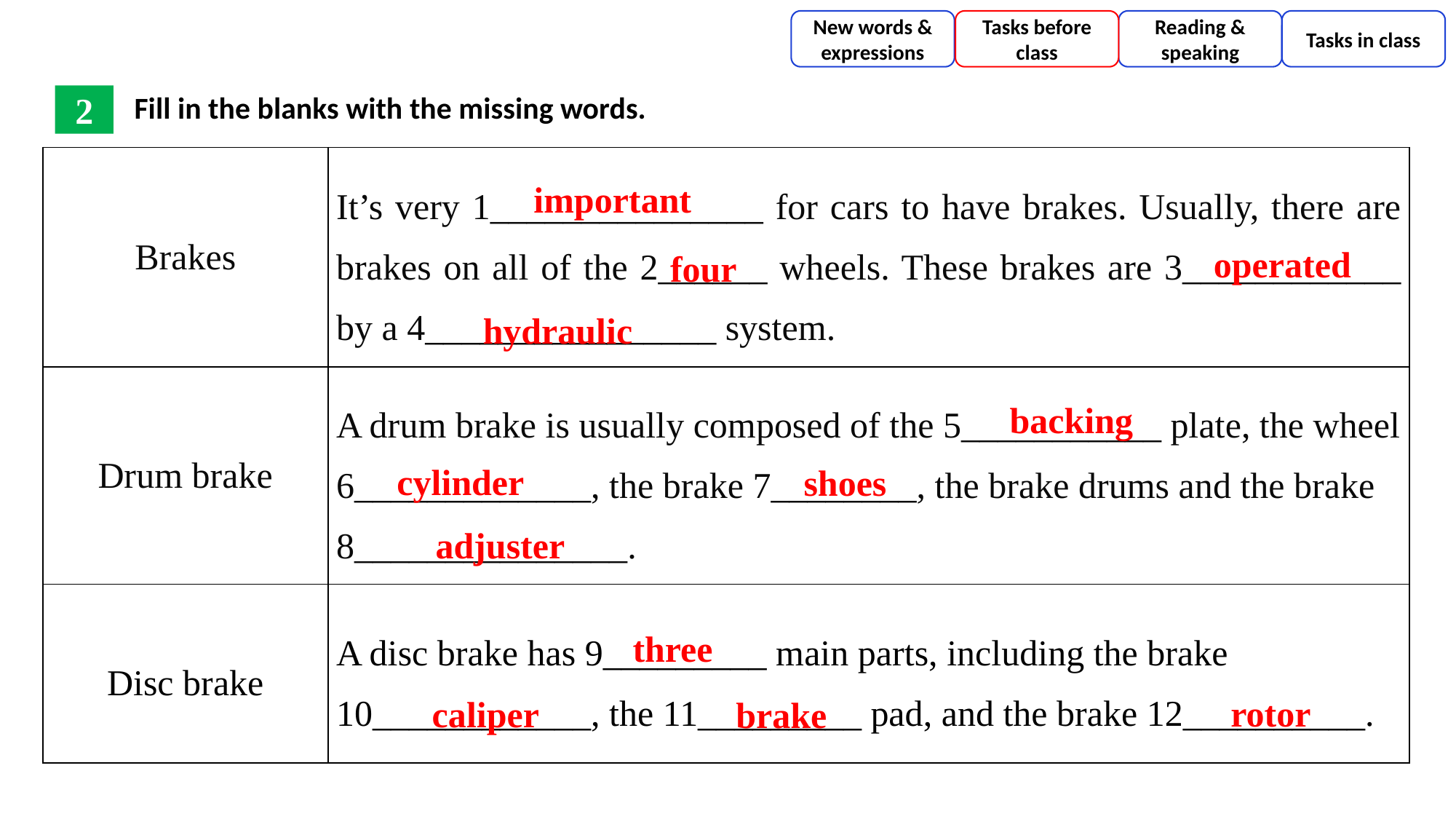

New words & expressions
Tasks before class
Reading & speaking
Tasks in class
Fill in the blanks with the missing words.

2
| Brakes | It’s very 1\_\_\_\_\_\_\_\_\_\_\_\_\_\_\_ for cars to have brakes. Usually, there are brakes on all of the 2\_\_\_\_\_\_ wheels. These brakes are 3\_\_\_\_\_\_\_\_\_\_\_\_ by a 4\_\_\_\_\_\_\_\_\_\_\_\_\_\_\_\_ system. |
| --- | --- |
| Drum brake | A drum brake is usually composed of the 5\_\_\_\_\_\_\_\_\_\_\_ plate, the wheel 6\_\_\_\_\_\_\_\_\_\_\_\_\_, the brake 7\_\_\_\_\_\_\_\_, the brake drums and the brake 8\_\_\_\_\_\_\_\_\_\_\_\_\_\_\_. |
| Disc brake | A disc brake has 9\_\_\_\_\_\_\_\_\_ main parts, including the brake 10\_\_\_\_\_\_\_\_\_\_\_\_, the 11\_\_\_\_\_\_\_\_\_ pad, and the brake 12\_\_\_\_\_\_\_\_\_\_. |
important
operated
four
 hydraulic
 backing
cylinder
shoes
adjuster
 three
rotor
caliper
brake